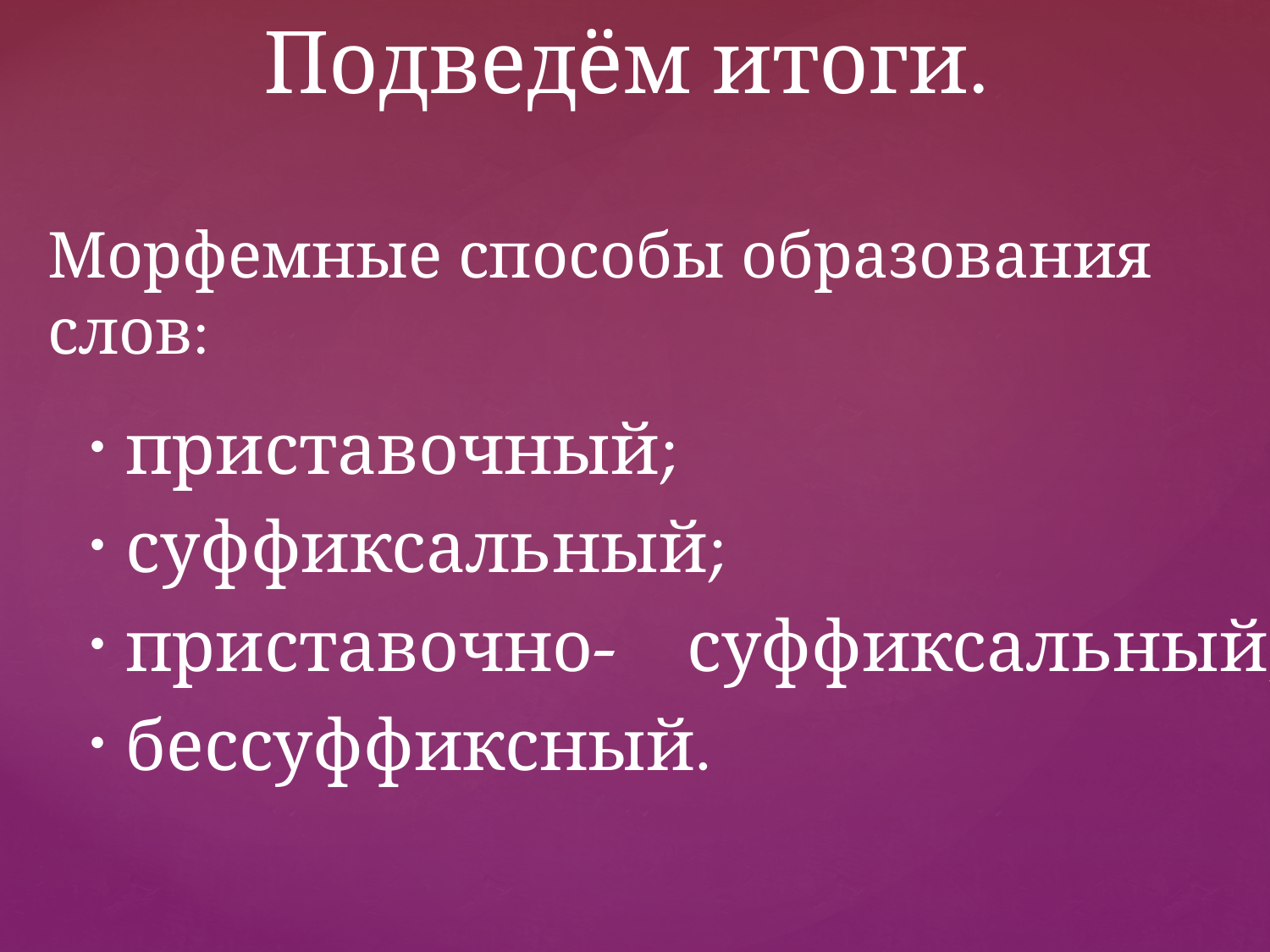

# Подведём итоги. Морфемные способы образования слов:
приставочный;
суффиксальный;
приставочно-    суффиксальный;
бессуффиксный.